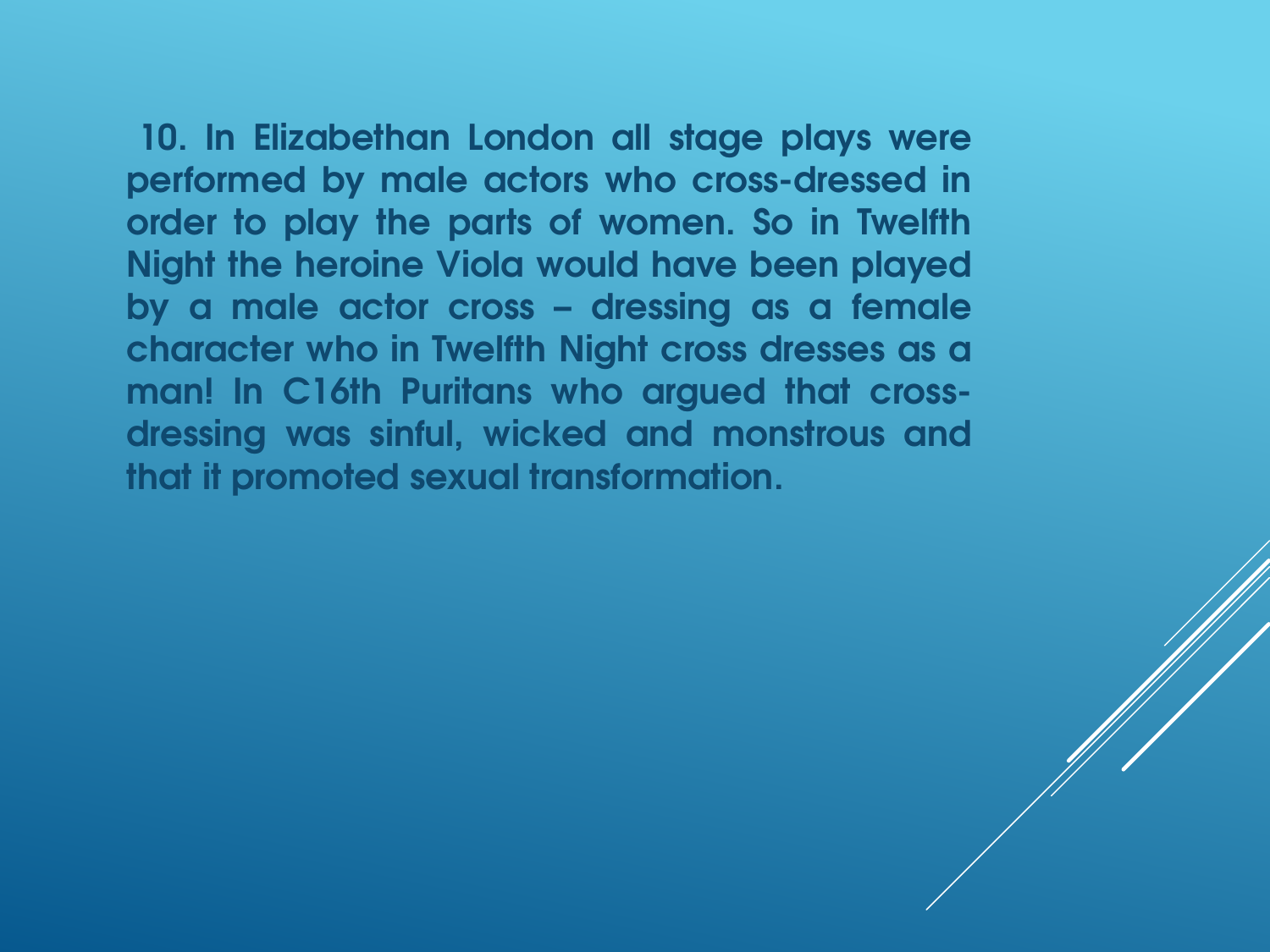

10. In Elizabethan London all stage plays were performed by male actors who cross-dressed in order to play the parts of women. So in Twelfth Night the heroine Viola would have been played by a male actor cross – dressing as a female character who in Twelfth Night cross dresses as a man! In C16th Puritans who argued that cross-dressing was sinful, wicked and monstrous and that it promoted sexual transformation.

#